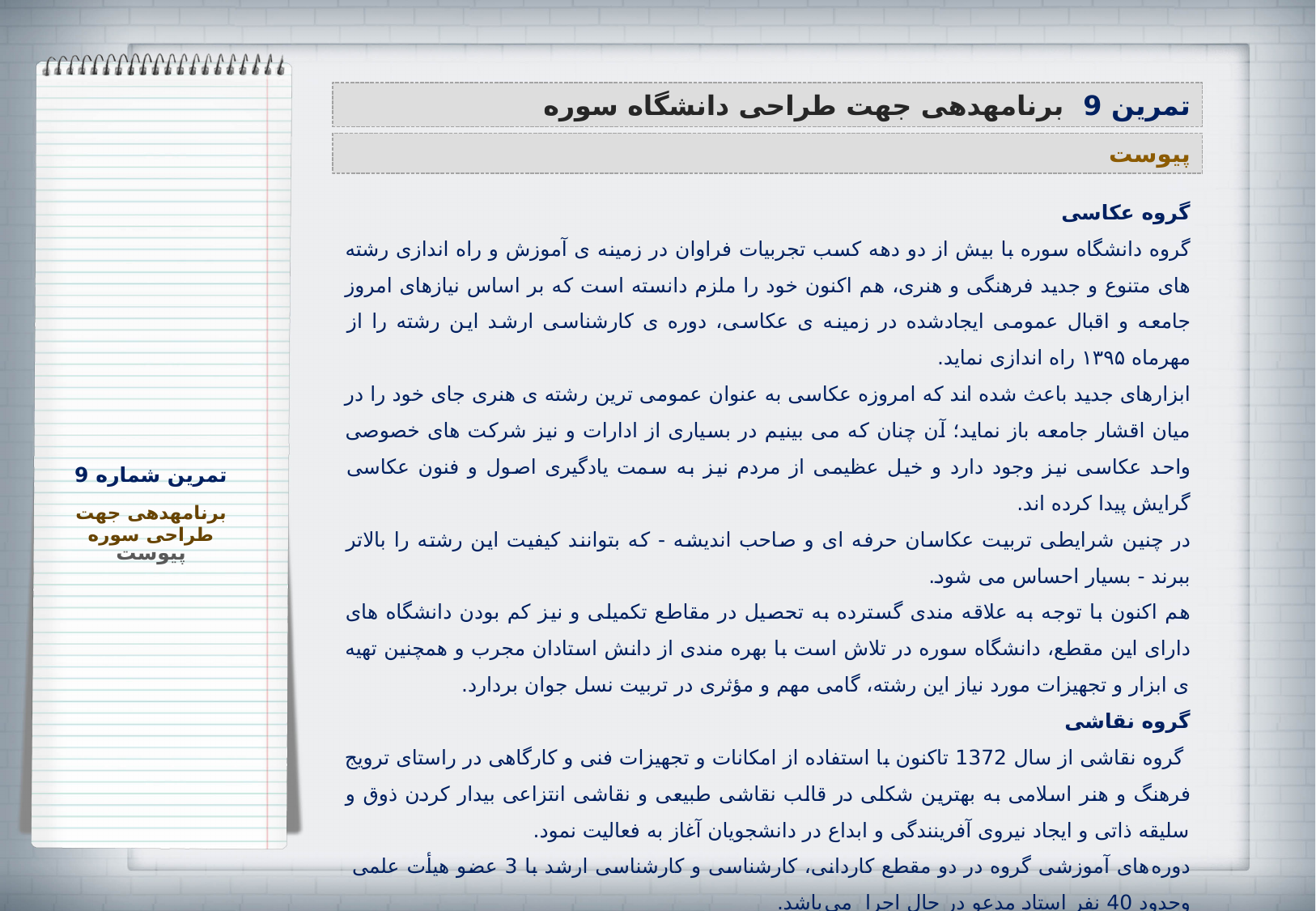

تمرین 9  برنامه‏دهی جهت طراحی دانشگاه سوره
پیوست
گروه عکاسی
گروه دانشگاه سوره با بیش از دو دهه کسب تجربیات فراوان در زمینه ی آموزش و راه اندازی رشته های متنوع و جدید فرهنگی و هنری، هم اکنون خود را ملزم دانسته است که بر اساس نیازهای امروز جامعه و اقبال عمومی ایجادشده در زمینه ی عکاسی، دوره ی کارشناسی ارشد این رشته را از مهرماه ۱۳۹۵ راه اندازی نماید.
ابزارهای جدید باعث شده اند که امروزه عکاسی به عنوان عمومی ترین رشته ی هنری جای خود را در میان اقشار جامعه باز نماید؛ آن چنان که می بینیم در بسیاری از ادارات و نیز شرکت های خصوصی واحد عکاسی نیز وجود دارد و خیل عظیمی از مردم نیز به سمت یادگیری اصول و فنون عکاسی گرایش پیدا کرده اند.
در چنین شرایطی تربیت عکاسان حرفه ای و صاحب اندیشه - که بتوانند کیفیت این رشته را بالاتر ببرند - بسیار احساس می شود.
هم اکنون با توجه به علاقه مندی گسترده به تحصیل در مقاطع تکمیلی و نیز کم بودن دانشگاه های دارای این مقطع، دانشگاه سوره در تلاش است با بهره مندی از دانش استادان مجرب و همچنین تهیه ی ابزار و تجهیزات مورد نیاز این رشته، گامی مهم و مؤثری در تربیت نسل جوان بردارد.
گروه نقاشی
 گروه نقاشی از سال 1372 تاکنون با استفاده از امکانات و تجهیزات فنی و کارگاهی در راستای ترویج فرهنگ و هنر اسلامی به بهترین شکلی در قالب نقاشی طبیعی و نقاشی انتزاعی بیدار کردن ذوق و سلیقه ذاتی و ایجاد نیروی آفرینندگی و ابداع در دانشجویان آغاز به فعالیت نمود.
دوره های آموزشی گروه در دو مقطع کاردانی، کارشناسی و کارشناسی ارشد با 3 عضو هیأت علمی  وحدود 40 نفر استاد مدعو در حال اجرا  می باشد.
تمرین شماره 9
برنامه‏دهی جهت طراحی سوره
پیوست